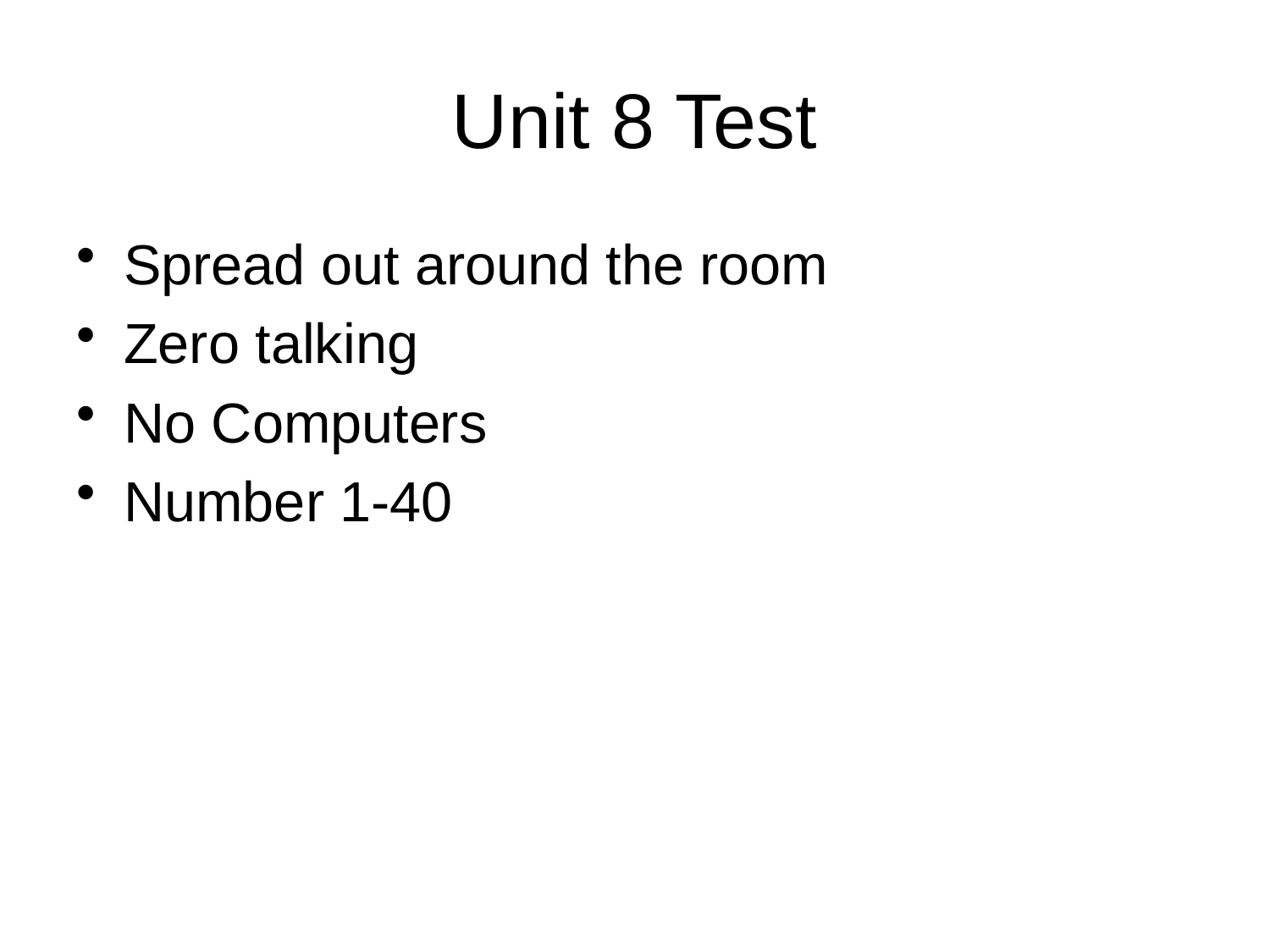

# Unit 8 Test
Spread out around the room
Zero talking
No Computers
Number 1-40